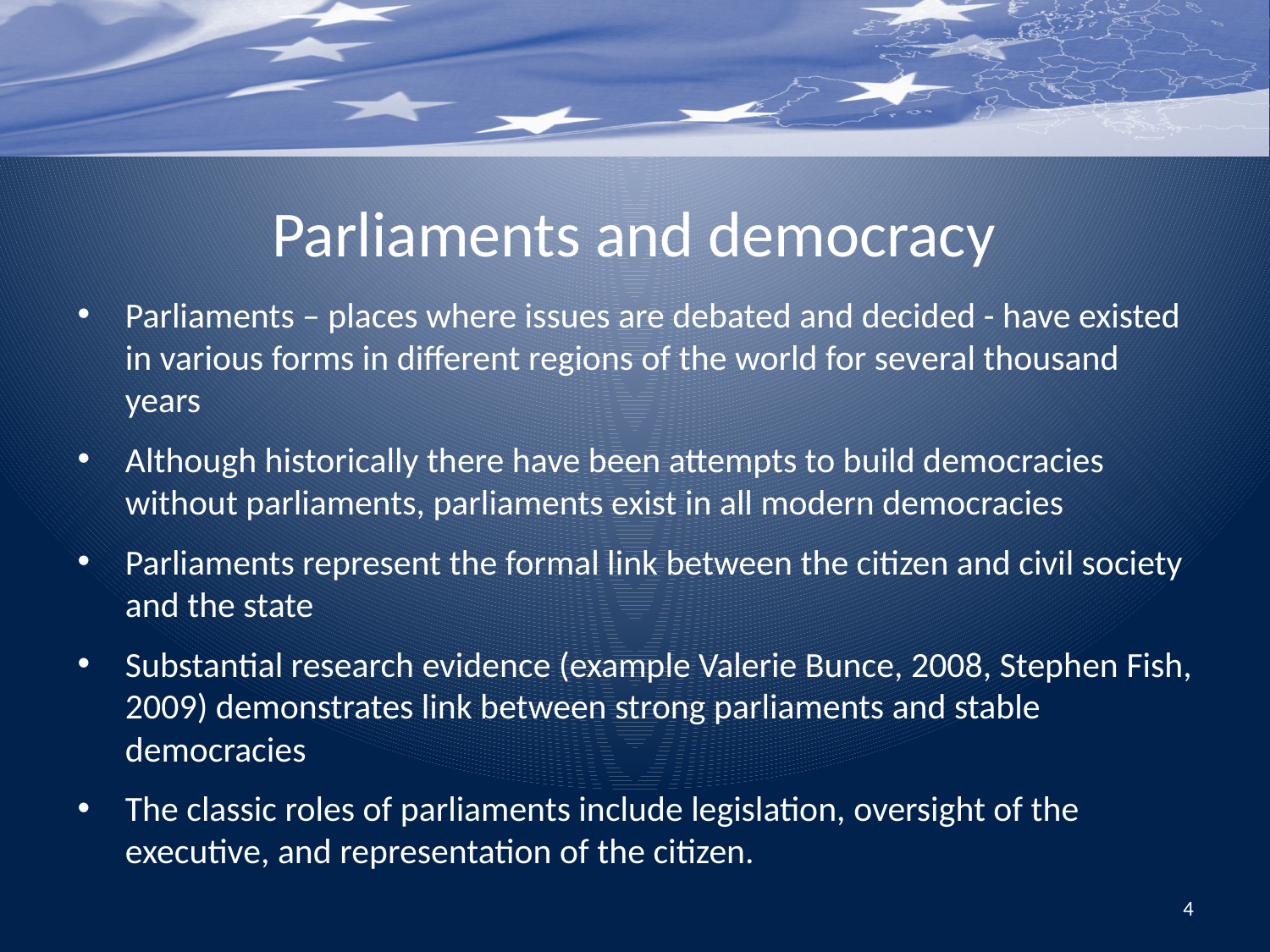

# Parliaments and democracy
Parliaments – places where issues are debated and decided - have existed in various forms in different regions of the world for several thousand years
Although historically there have been attempts to build democracies without parliaments, parliaments exist in all modern democracies
Parliaments represent the formal link between the citizen and civil society and the state
Substantial research evidence (example Valerie Bunce, 2008, Stephen Fish, 2009) demonstrates link between strong parliaments and stable democracies
The classic roles of parliaments include legislation, oversight of the executive, and representation of the citizen.
4